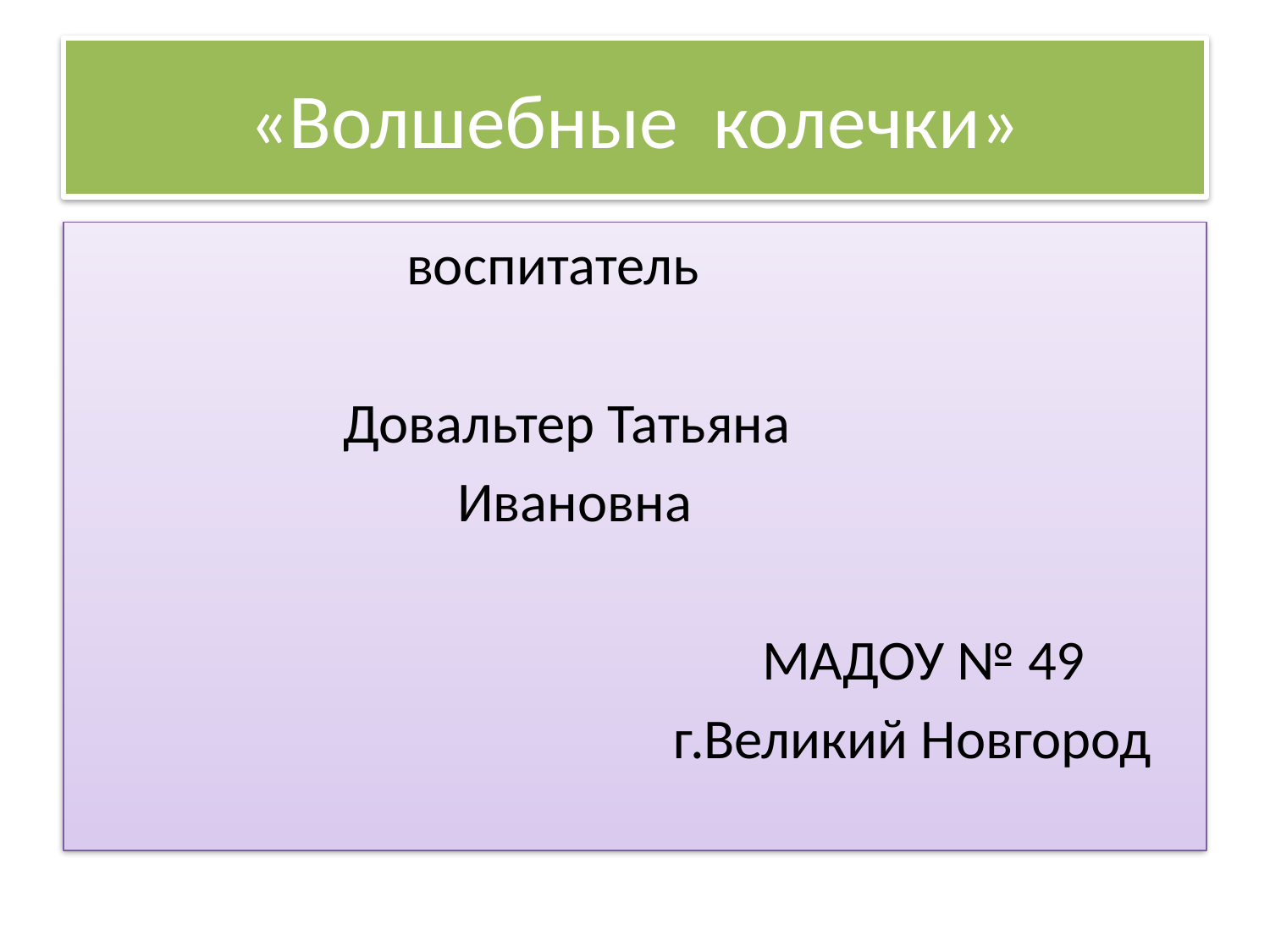

# «Волшебные  колечки»
                          воспитатель

                     Довальтер Татьяна
                              Ивановна

                                                      МАДОУ № 49
                                               г.Великий Новгород